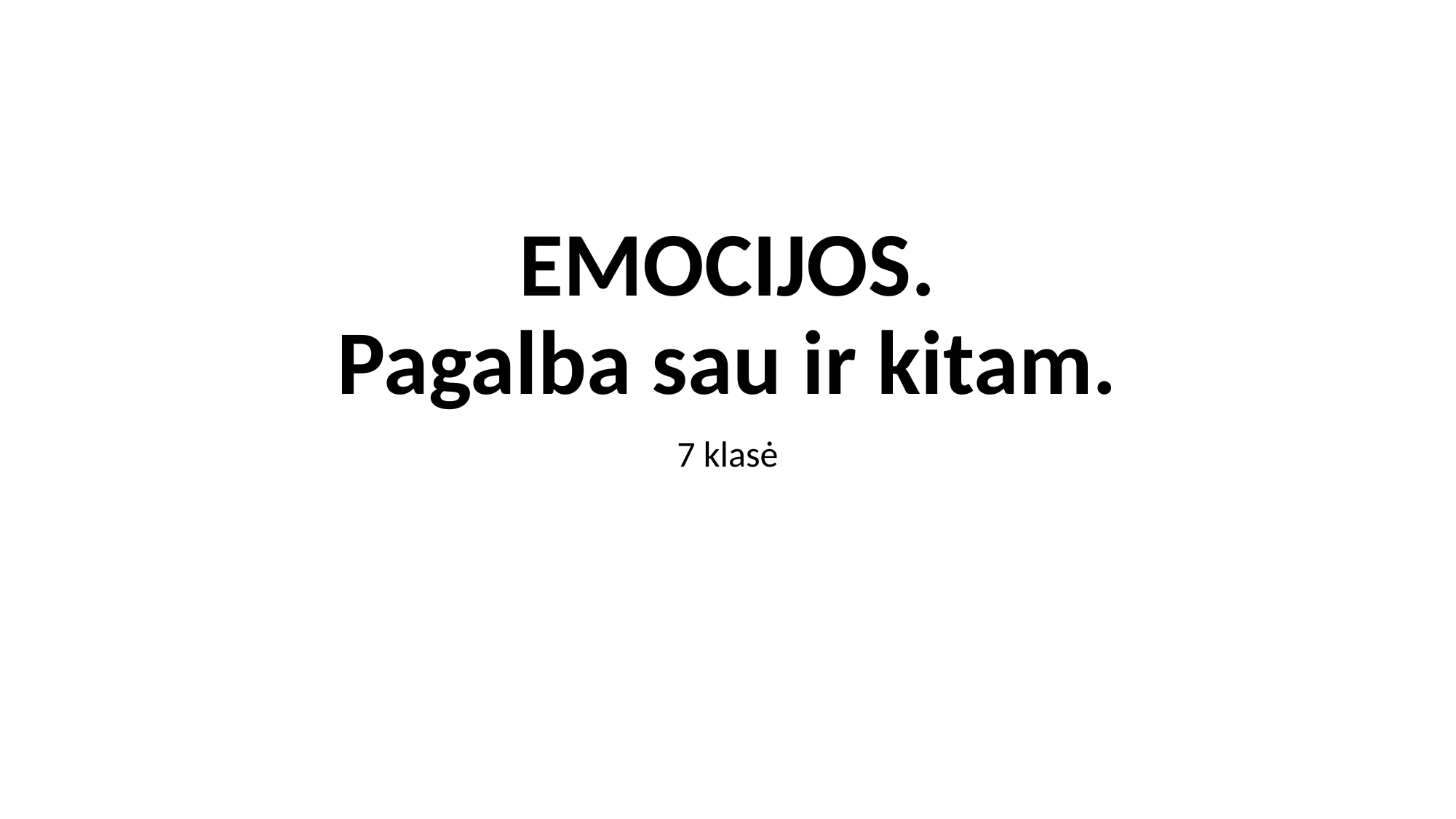

# EMOCIJOS. Pagalba sau ir kitam.
7 klasė